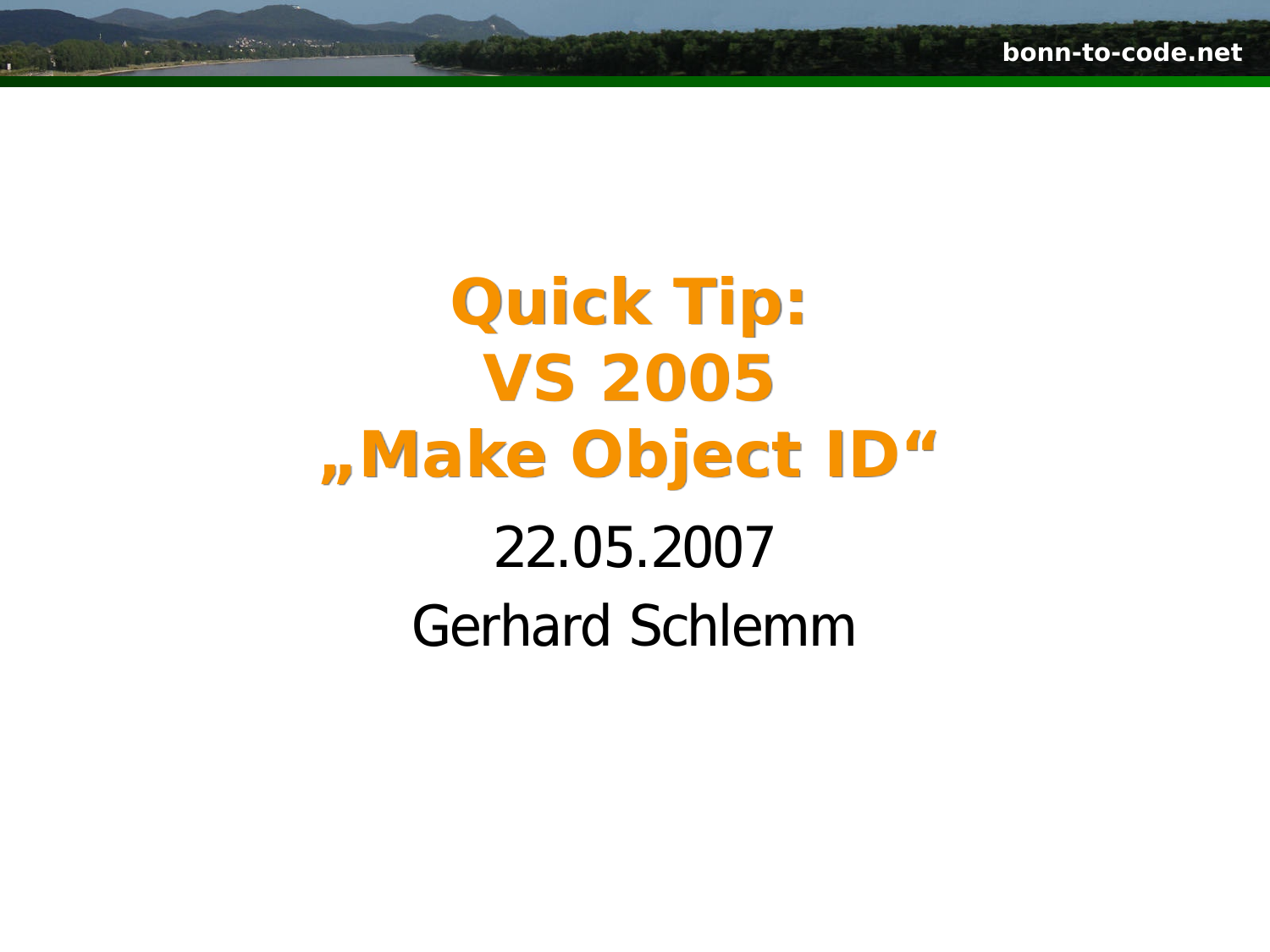

# Quick Tip: VS 2005 „Make Object ID“
22.05.2007
Gerhard Schlemm